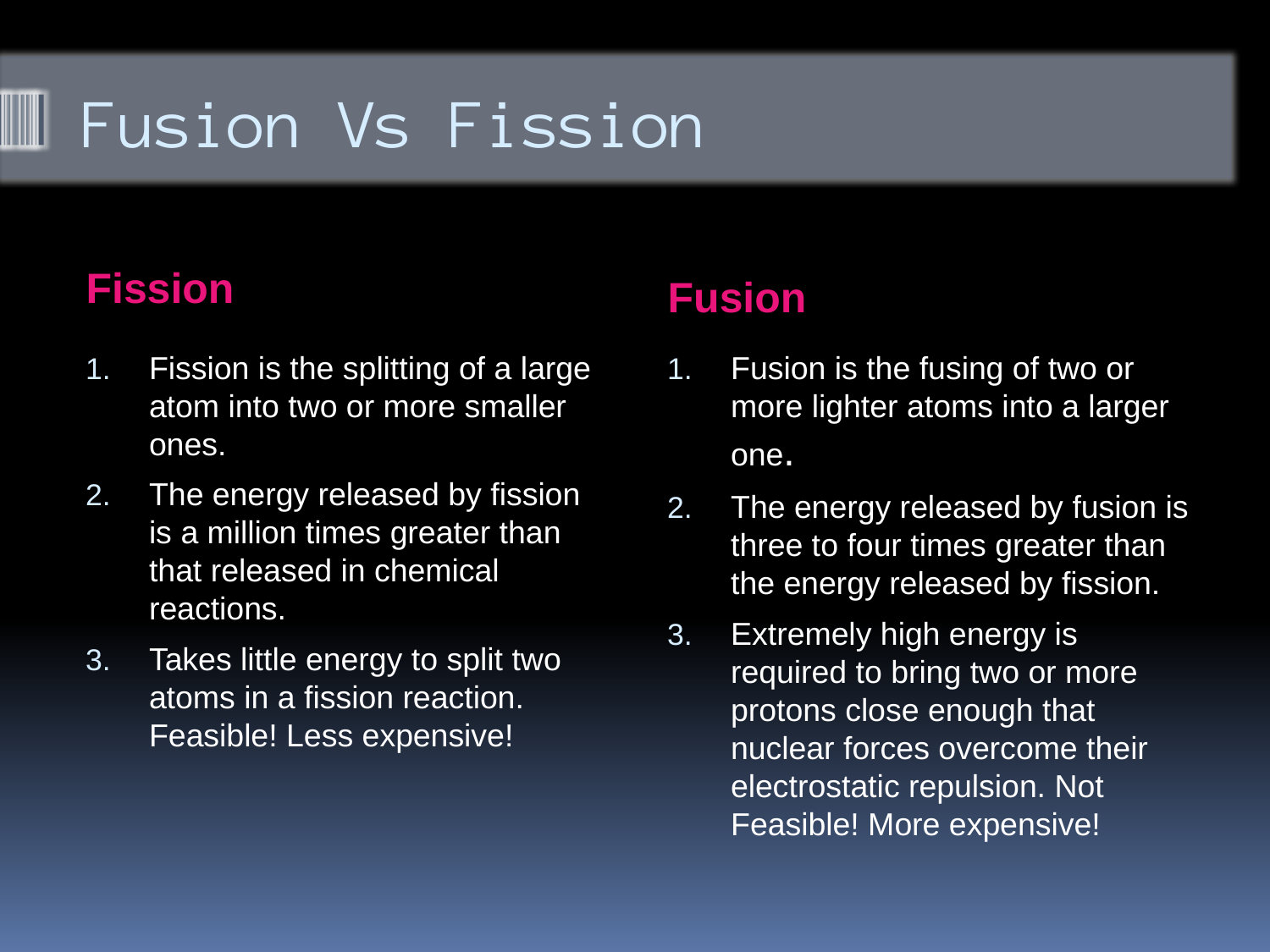

# Fusion Vs Fission
Fission
Fusion
Fission is the splitting of a large atom into two or more smaller ones.
The energy released by fission is a million times greater than that released in chemical reactions.
Takes little energy to split two atoms in a fission reaction. Feasible! Less expensive!

Fusion is the fusing of two or more lighter atoms into a larger one.
The energy released by fusion is three to four times greater than the energy released by fission.
Extremely high energy is required to bring two or more protons close enough that nuclear forces overcome their electrostatic repulsion. Not Feasible! More expensive!